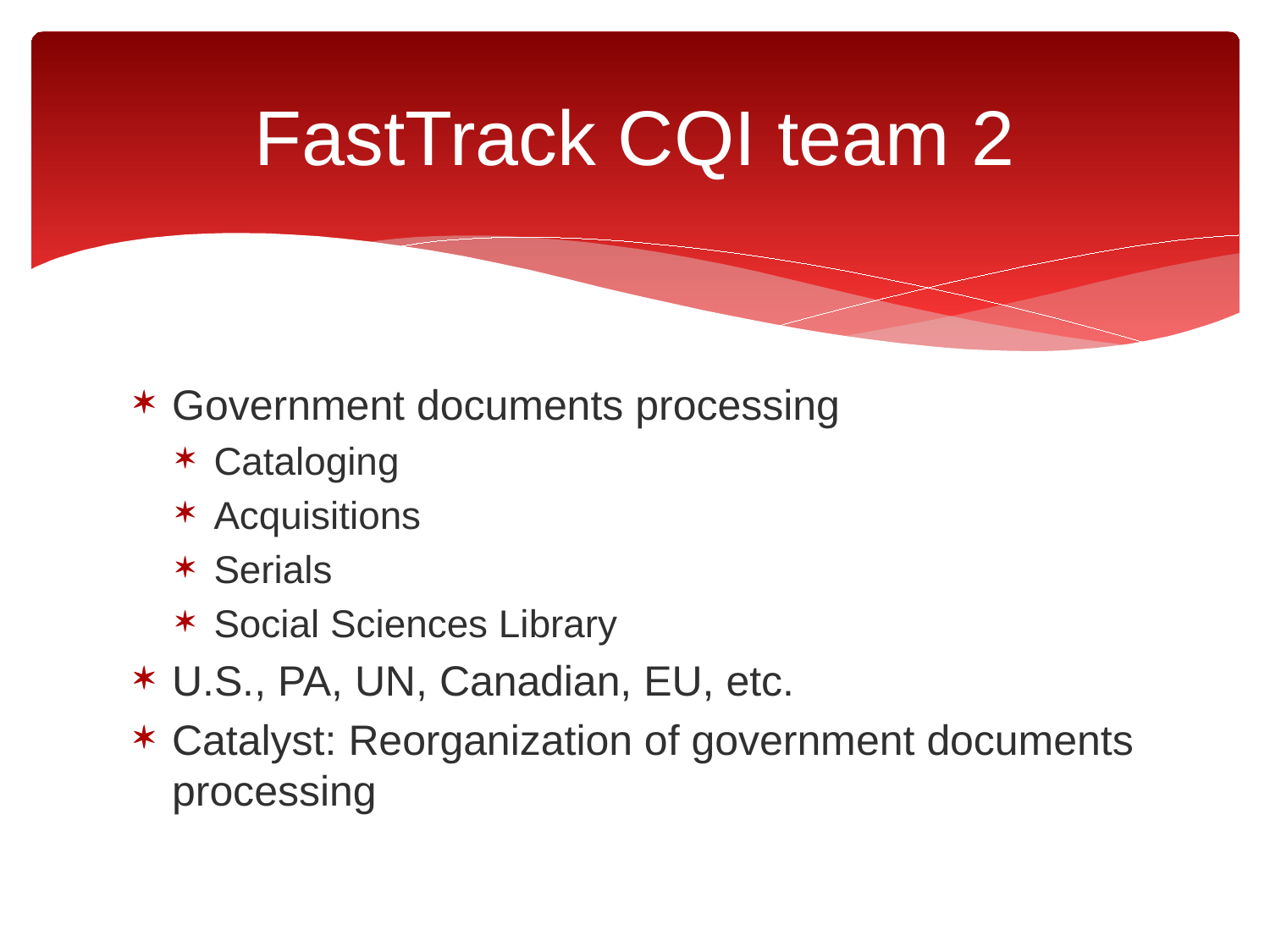

# FastTrack CQI team 2
Government documents processing
Cataloging
Acquisitions
Serials
Social Sciences Library
U.S., PA, UN, Canadian, EU, etc.
Catalyst: Reorganization of government documents processing